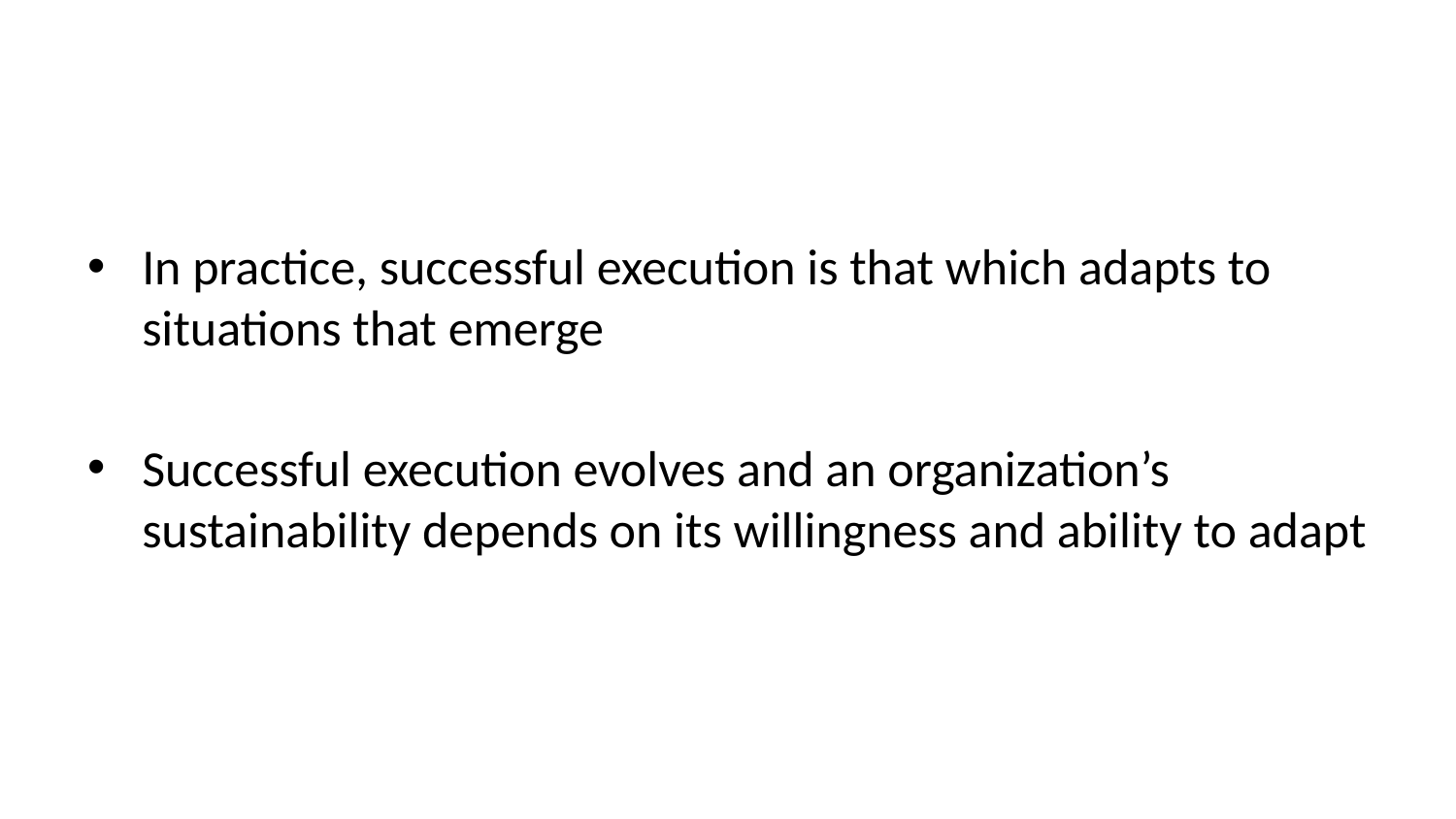

In practice, successful execution is that which adapts to situations that emerge

Successful execution evolves and an organization’s sustainability depends on its willingness and ability to adapt